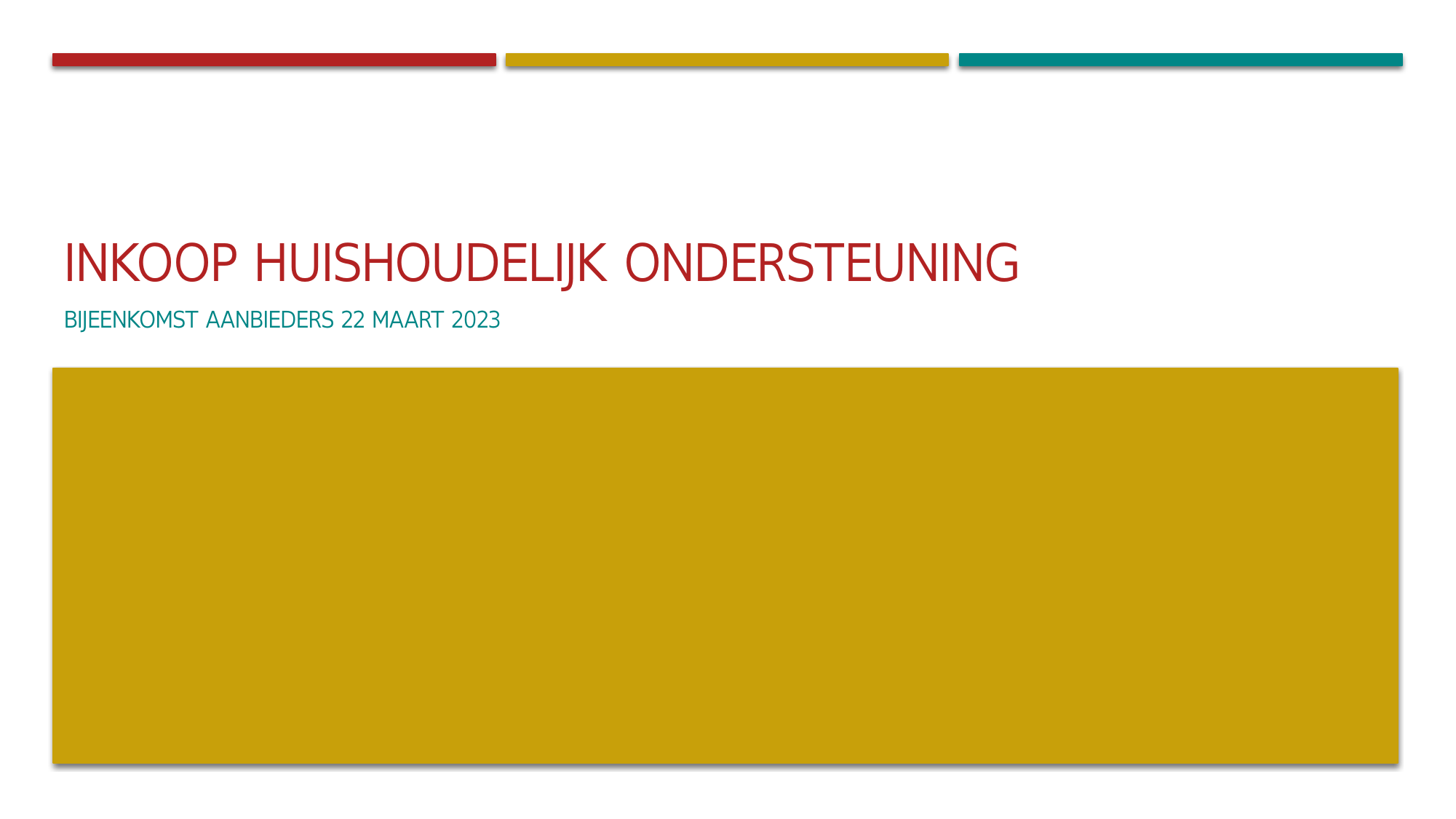

# Inkoop Huishoudelijk Ondersteuning
Bijeenkomst aanbieders 22 maart 2023